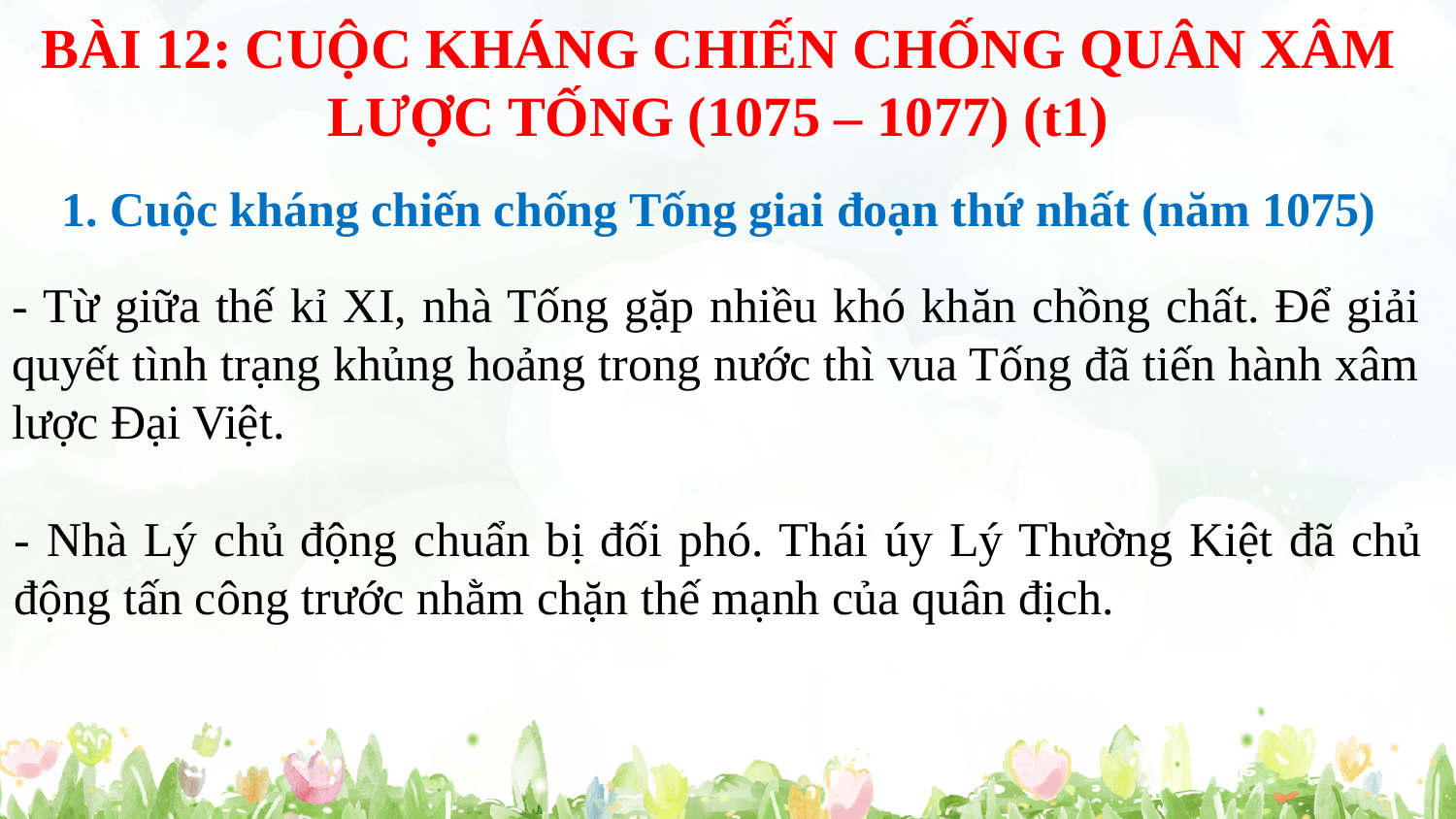

BÀI 12: CUỘC KHÁNG CHIẾN CHỐNG QUÂN XÂM LƯỢC TỐNG (1075 – 1077) (t1)
1. Cuộc kháng chiến chống Tống giai đoạn thứ nhất (năm 1075)
- Từ giữa thế kỉ XI, nhà Tống gặp nhiều khó khăn chồng chất. Để giải quyết tình trạng khủng hoảng trong nước thì vua Tống đã tiến hành xâm lược Đại Việt.
- Nhà Lý chủ động chuẩn bị đối phó. Thái úy Lý Thường Kiệt đã chủ động tấn công trước nhằm chặn thế mạnh của quân địch.